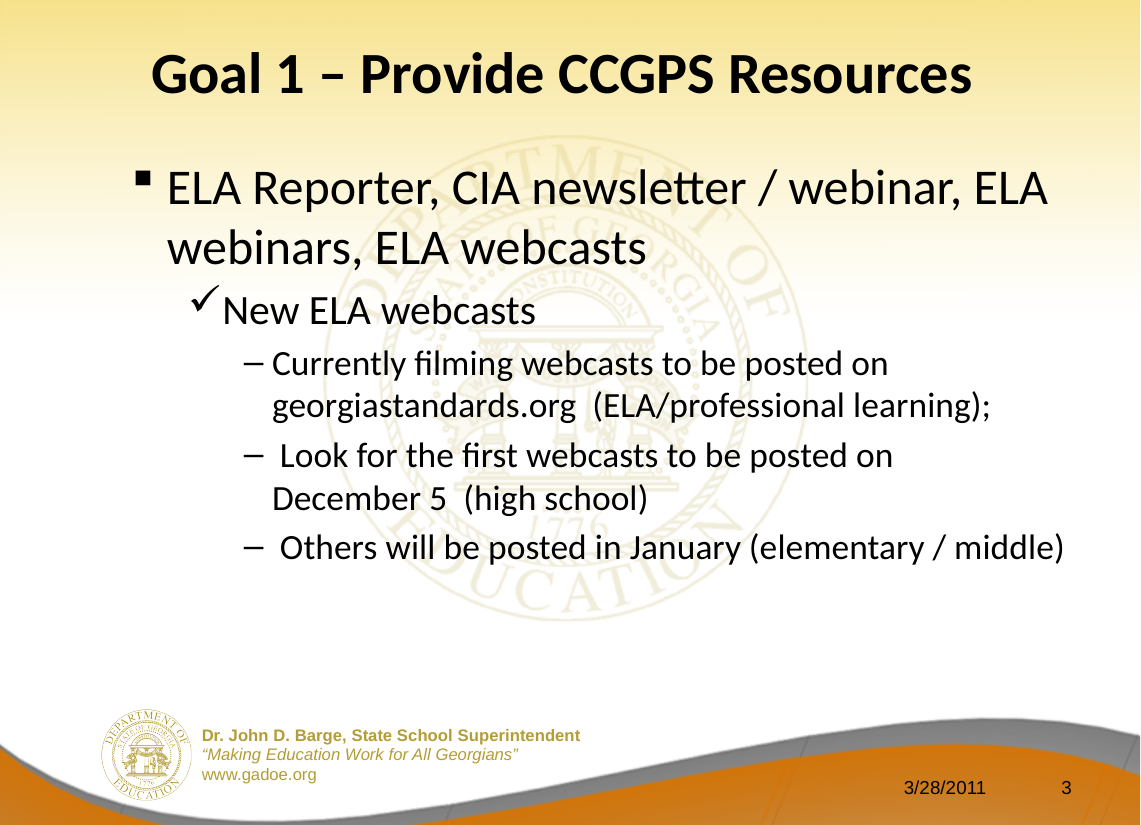

# Goal 1 – Provide CCGPS Resources
ELA Reporter, CIA newsletter / webinar, ELA webinars, ELA webcasts
New ELA webcasts
Currently filming webcasts to be posted on           	georgiastandards.org  (ELA/professional learning);
 Look for the first webcasts to be posted on 	December 5  (high school)
 Others will be posted in January (elementary / middle)

3/28/2011
3